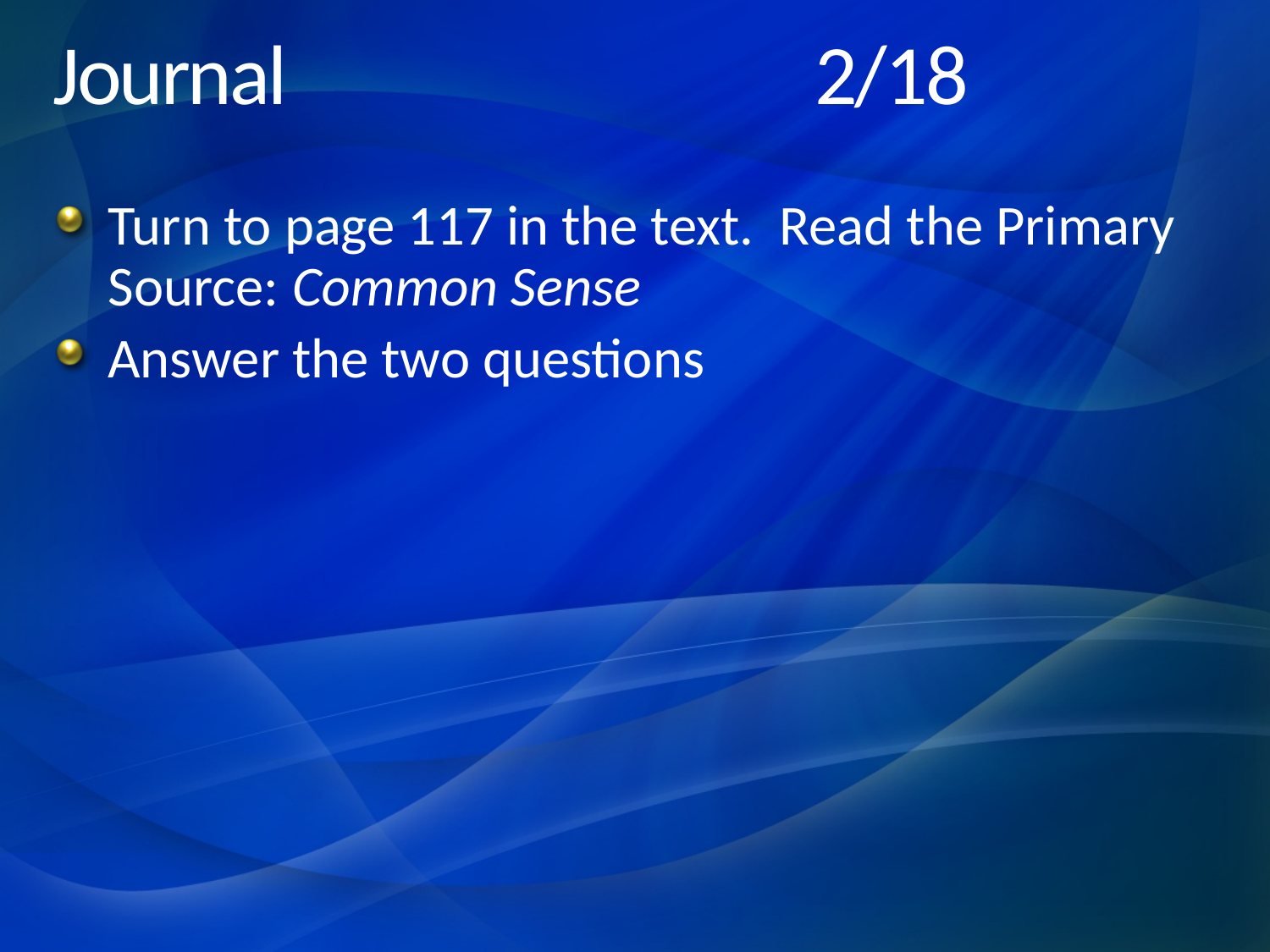

# Journal 					2/18
Turn to page 117 in the text.  Read the Primary Source: Common Sense
Answer the two questions